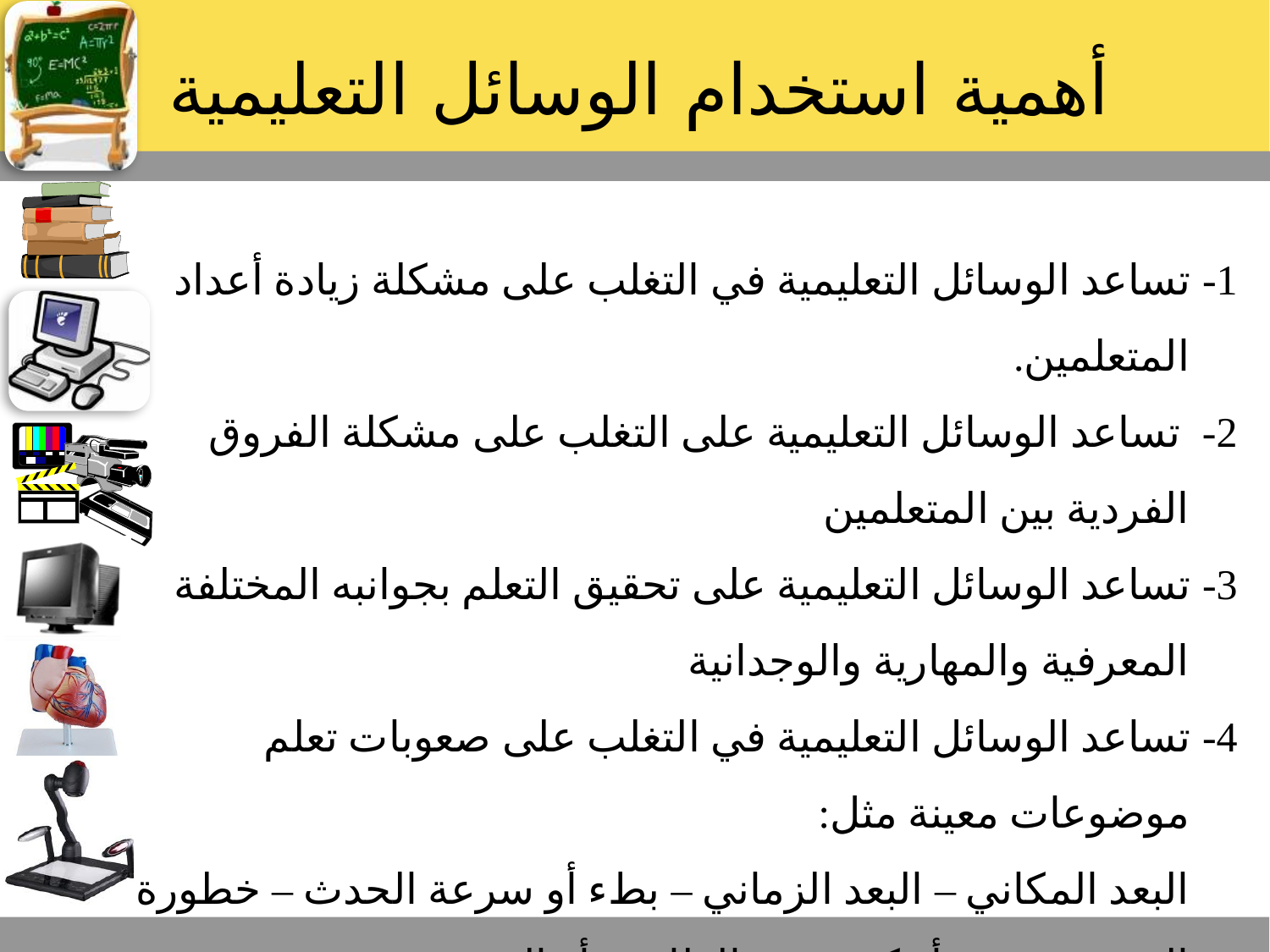

# أهمية استخدام الوسائل التعليمية
1- تساعد الوسائل التعليمية في التغلب على مشكلة زيادة أعداد المتعلمين.
2-  تساعد الوسائل التعليمية على التغلب على مشكلة الفروق الفردية بين المتعلمين
3- تساعد الوسائل التعليمية على تحقيق التعلم بجوانبه المختلفة المعرفية والمهارية والوجدانية
4- تساعد الوسائل التعليمية في التغلب على صعوبات تعلم موضوعات معينة مثل:
البعد المكاني – البعد الزماني – بطء أو سرعة الحدث – خطورة الحدث – صغر أو كبر حجم الظاهرة أو الحدث.
5- تساعد الوسائل التعليمية في زيادة دافعية التلاميذ إلى التعلم والمشاركة والانتباه